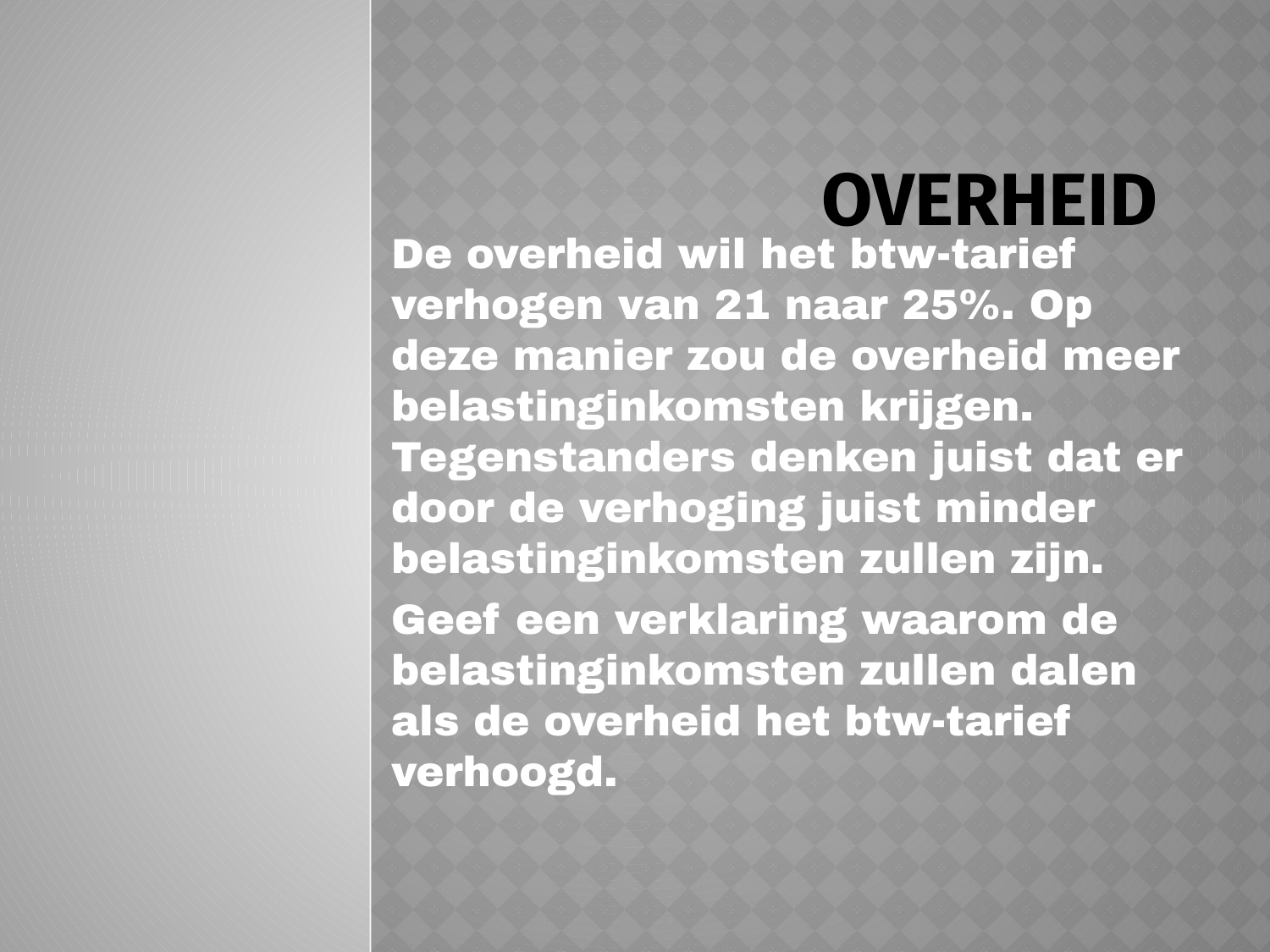

# Overheid
De overheid wil het btw-tarief verhogen van 21 naar 25%. Op deze manier zou de overheid meer belastinginkomsten krijgen. Tegenstanders denken juist dat er door de verhoging juist minder belastinginkomsten zullen zijn.
Geef een verklaring waarom de belastinginkomsten zullen dalen als de overheid het btw-tarief verhoogd.